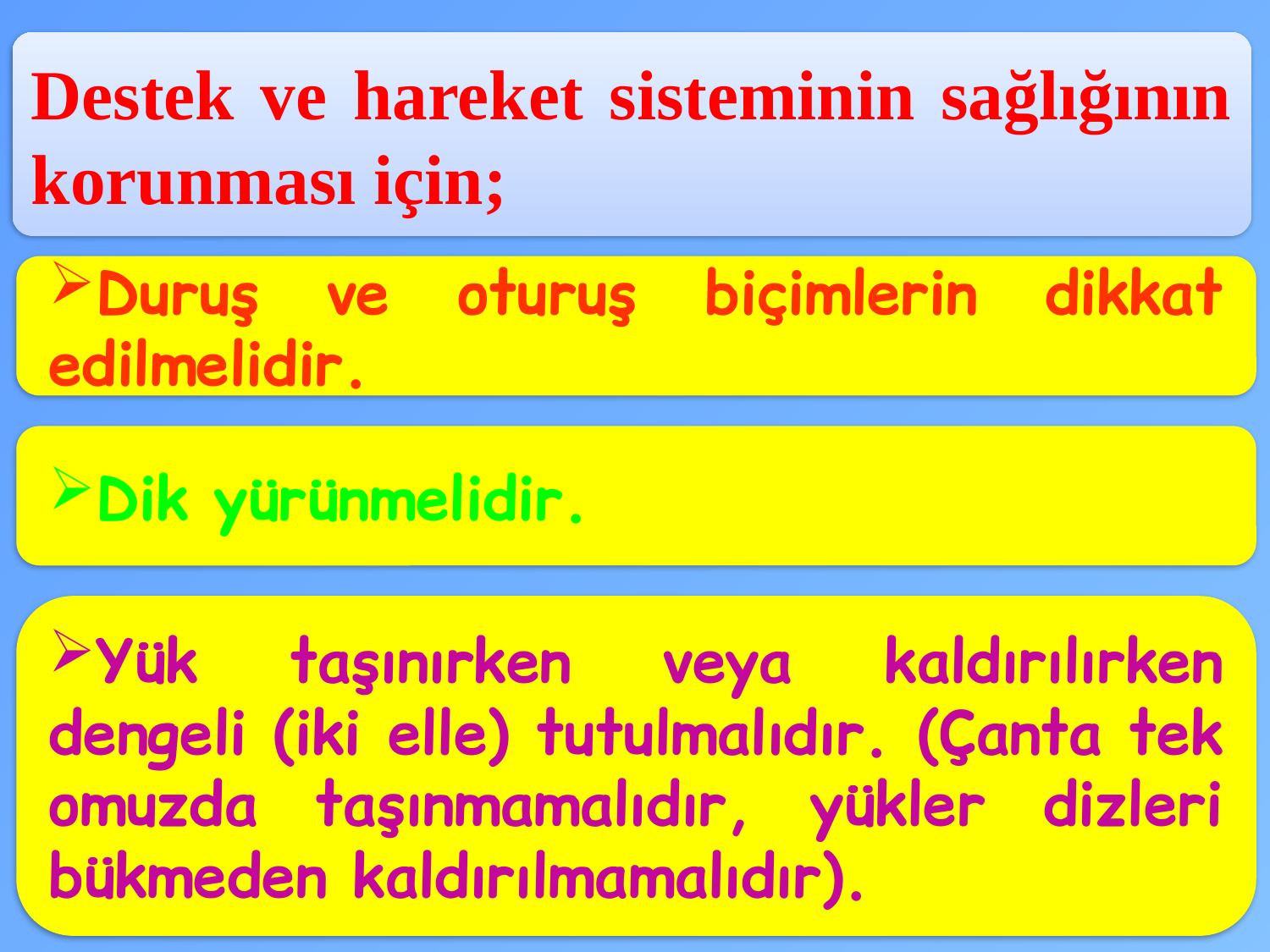

Destek ve hareket sisteminin sağlığının korunması için;

Duruş ve oturuş biçimlerin dikkat edilmelidir.

Dik yürünmelidir.

Yük taşınırken veya kaldırılırken dengeli (iki elle) tutulmalıdır. (Çanta tek omuzda taşınmamalıdır, yükler dizleri bükmeden kaldırılmamalıdır).